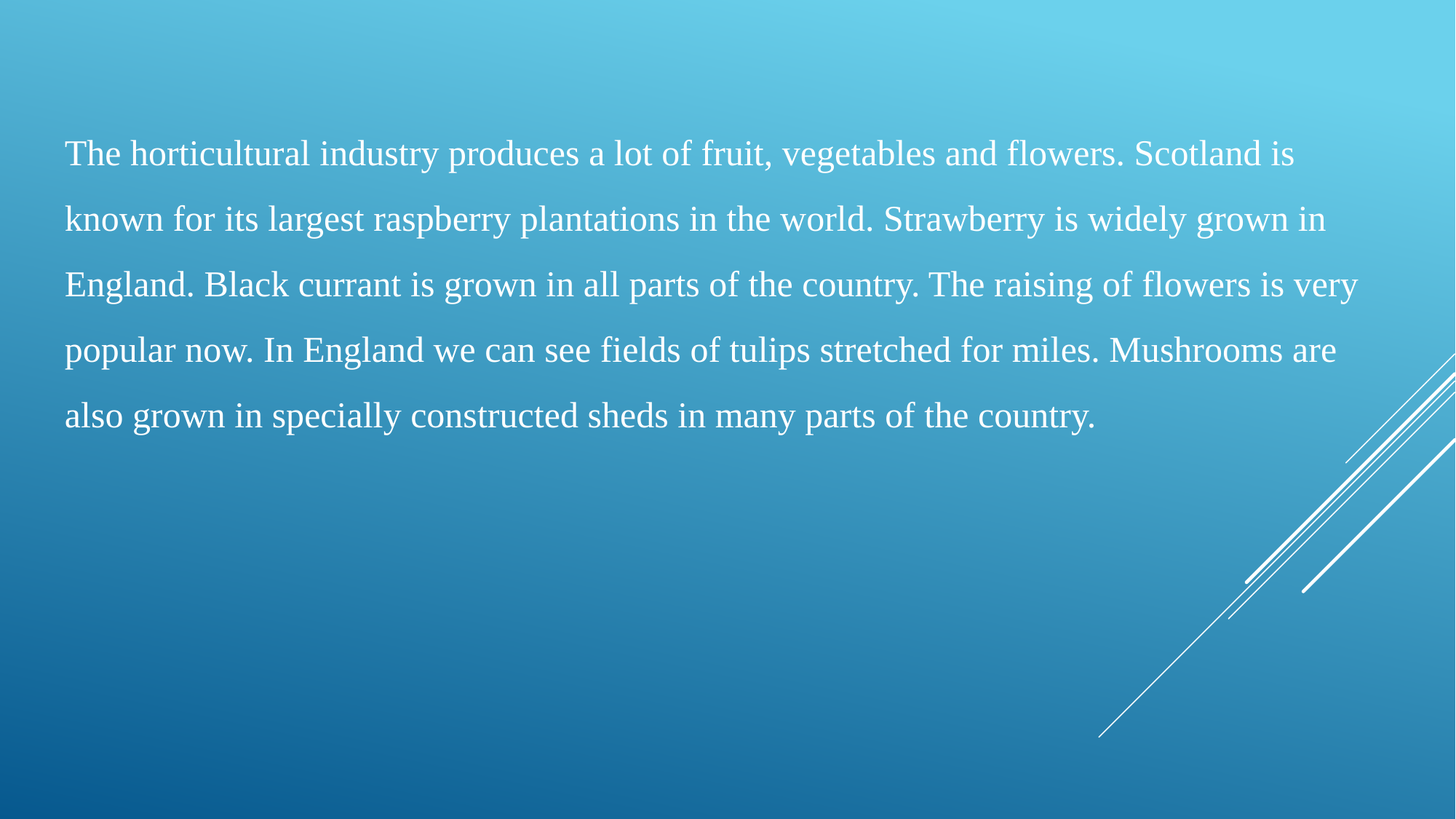

The horticultural industry produces a lot of fruit, vegetables and flowers. Scotland is known for its largest raspberry plantations in the world. Strawberry is widely grown in England. Black currant is grown in all parts of the country. The raising of flowers is very popular now. In England we can see fields of tulips stretched for miles. Mushrooms are also grown in specially constructed sheds in many parts of the country.